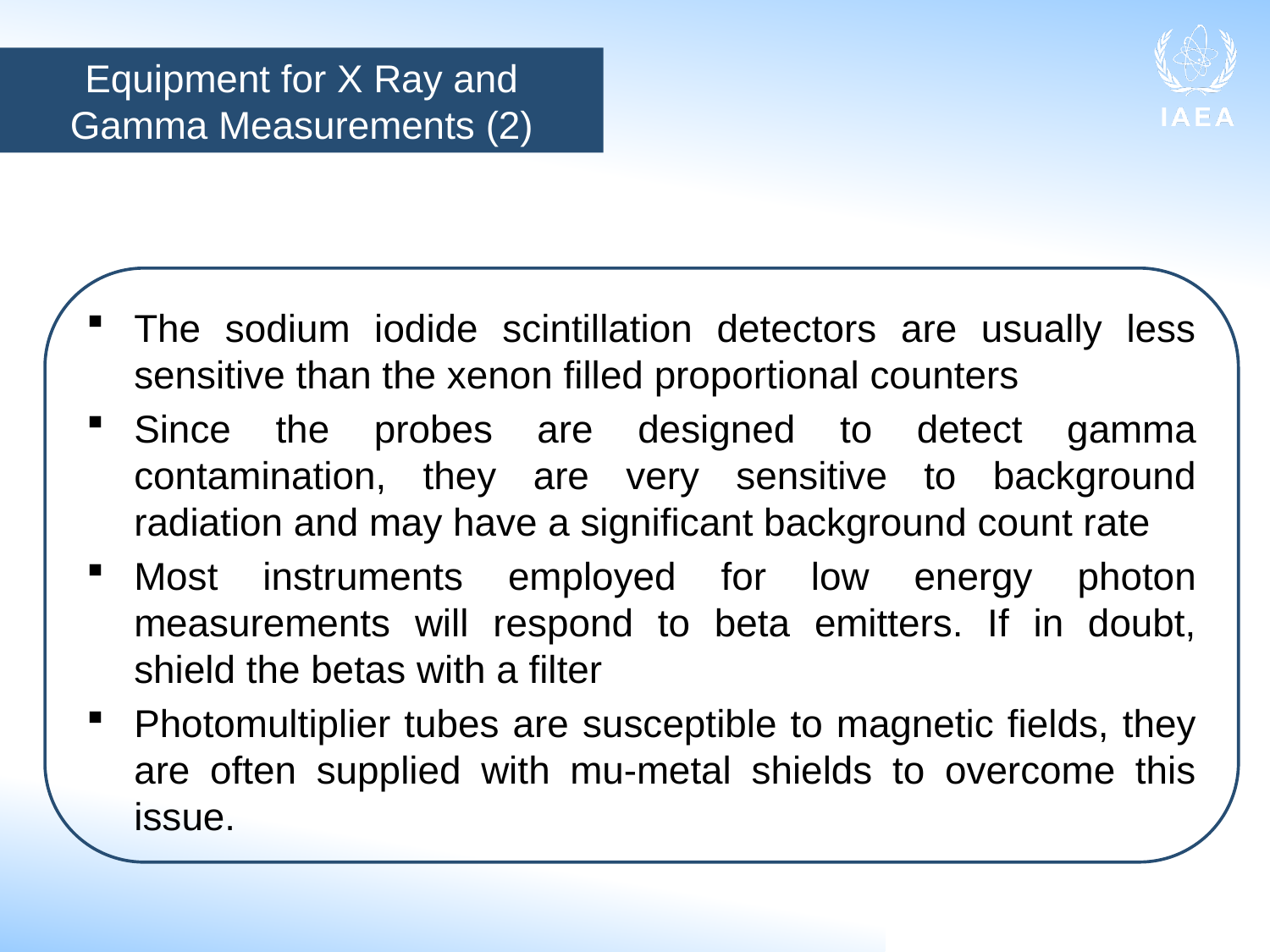

Equipment for X Ray and Gamma Measurements (2)
The sodium iodide scintillation detectors are usually less sensitive than the xenon filled proportional counters
Since the probes are designed to detect gamma contamination, they are very sensitive to background radiation and may have a significant background count rate
Most instruments employed for low energy photon measurements will respond to beta emitters. If in doubt, shield the betas with a filter
Photomultiplier tubes are susceptible to magnetic fields, they are often supplied with mu-metal shields to overcome this issue.